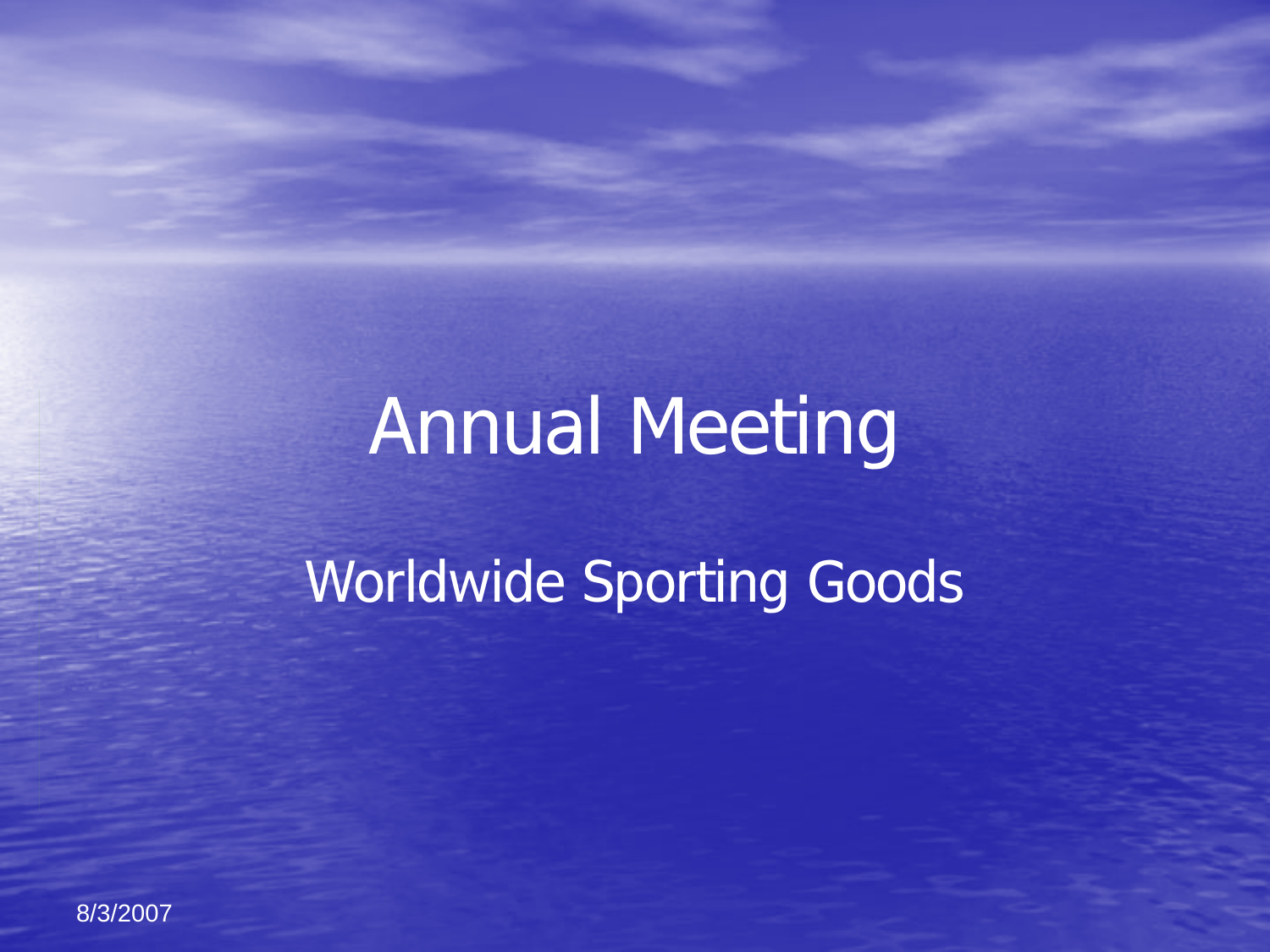

# Annual Meeting
Worldwide Sporting Goods
8/3/2007